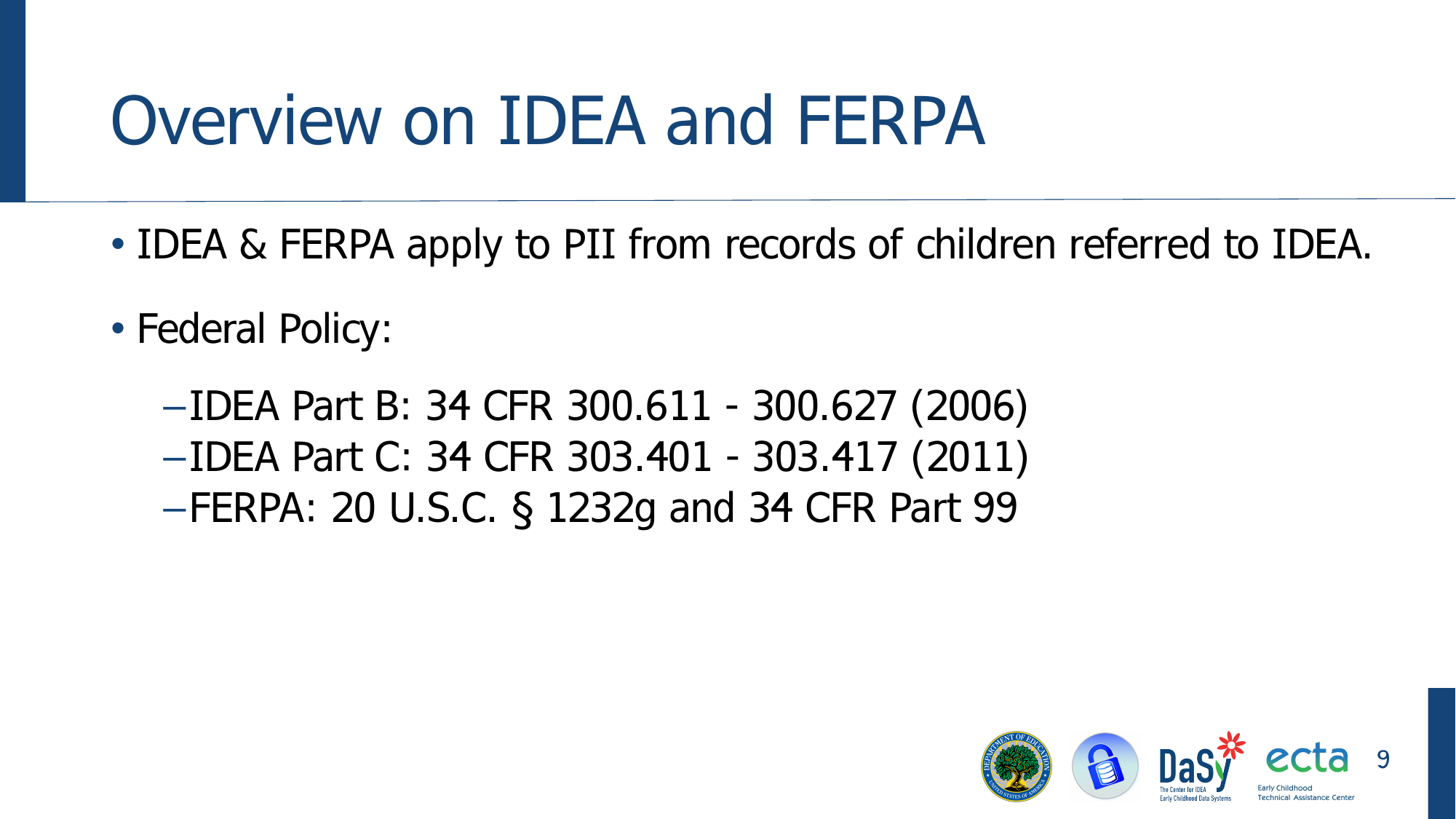

# Overview on IDEA and FERPA
IDEA & FERPA apply to PII from records of children referred to IDEA.
Federal Policy:
IDEA Part B: 34 CFR 300.611 - 300.627 (2006)
IDEA Part C: 34 CFR 303.401 - 303.417 (2011)
FERPA: 20 U.S.C. § 1232g and 34 CFR Part 99